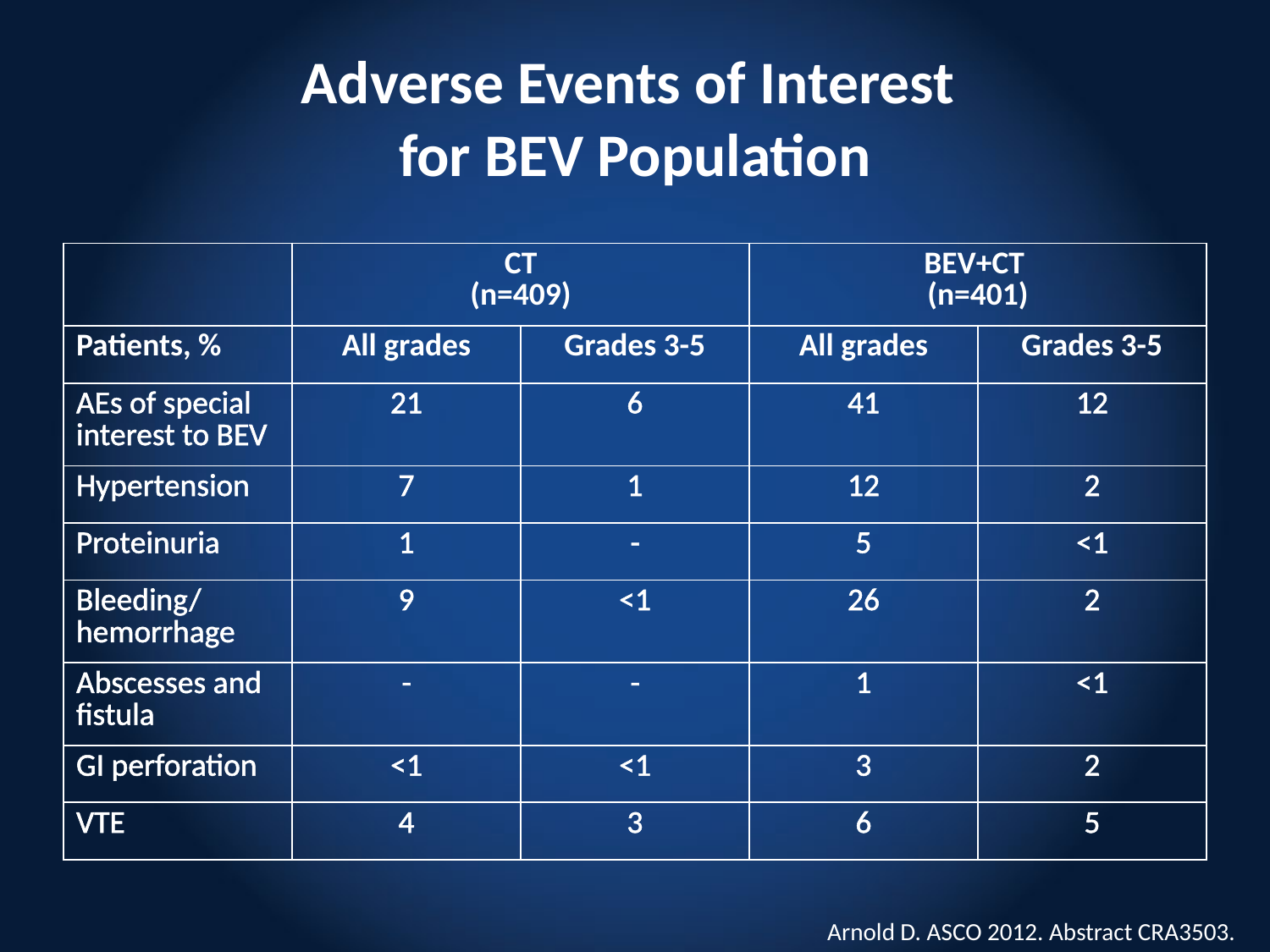

# Adverse Events of Interest for BEV Population
|  | CT (n=409) |  | BEV+CT (n=401) |  |
| --- | --- | --- | --- | --- |
| Patients, % | All grades | Grades 3-5 | All grades | Grades 3-5 |
| AEs of special interest to BEV | 21 | 6 | 41 | 12 |
| Hypertension | 7 | 1 | 12 | 2 |
| Proteinuria | 1 | - | 5 | <1 |
| Bleeding/ hemorrhage | 9 | <1 | 26 | 2 |
| Abscesses and fistula | - | - | 1 | <1 |
| GI perforation | <1 | <1 | 3 | 2 |
| VTE | 4 | 3 | 6 | 5 |
Arnold D. ASCO 2012. Abstract CRA3503.